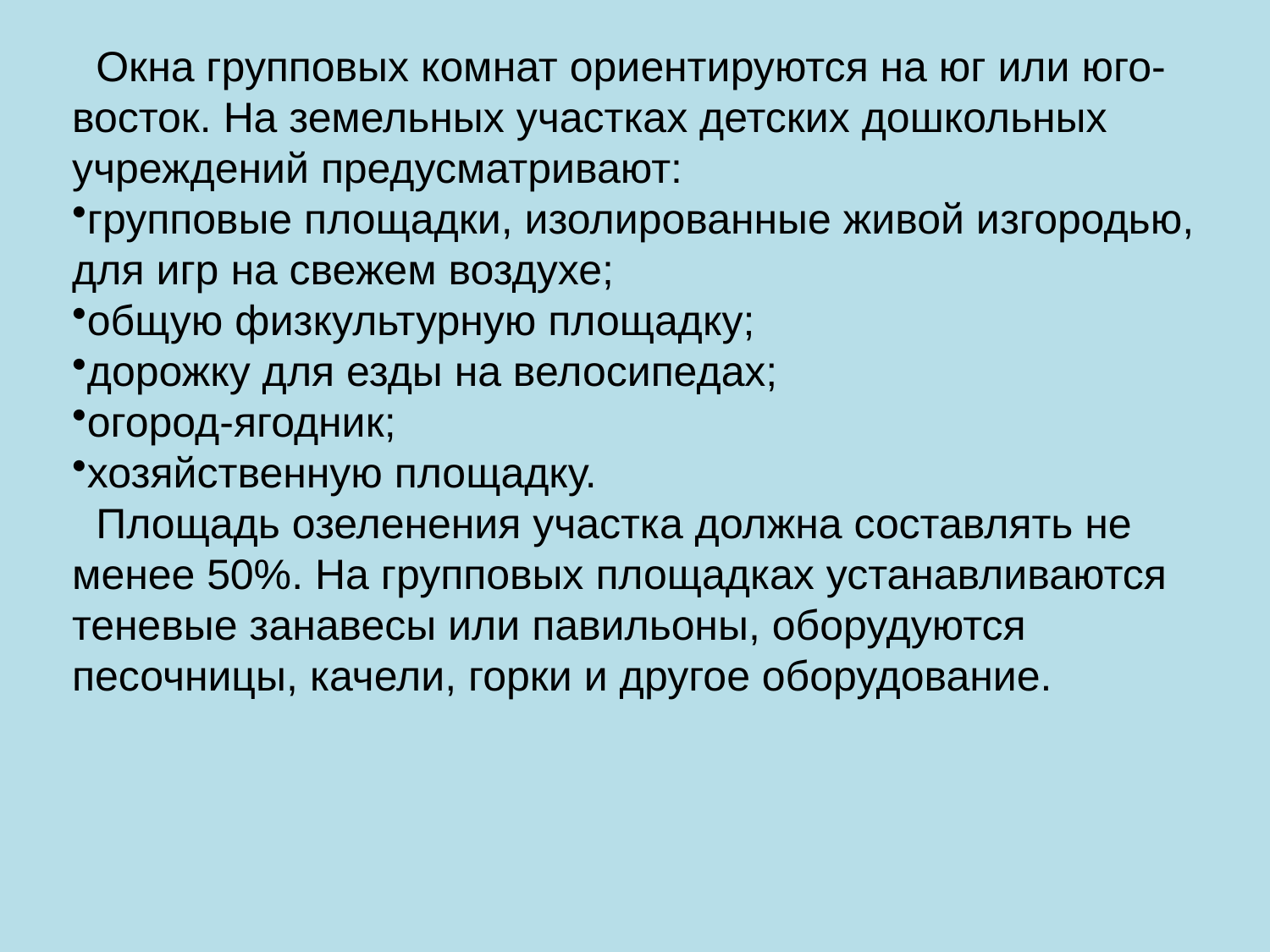

Окна групповых комнат ориентируются на юг или юго-восток. На земельных участках детских дошкольных учреждений предусматривают:
групповые площадки, изолированные живой изгородью, для игр на свежем воздухе;
общую физкультурную площадку;
дорожку для езды на велосипедах;
огород-ягодник;
хозяйственную площадку.
  Площадь озеленения участка должна составлять не менее 50%. На групповых площадках устанавливаются теневые занавесы или павильоны, оборудуются песочницы, качели, горки и другое оборудование.